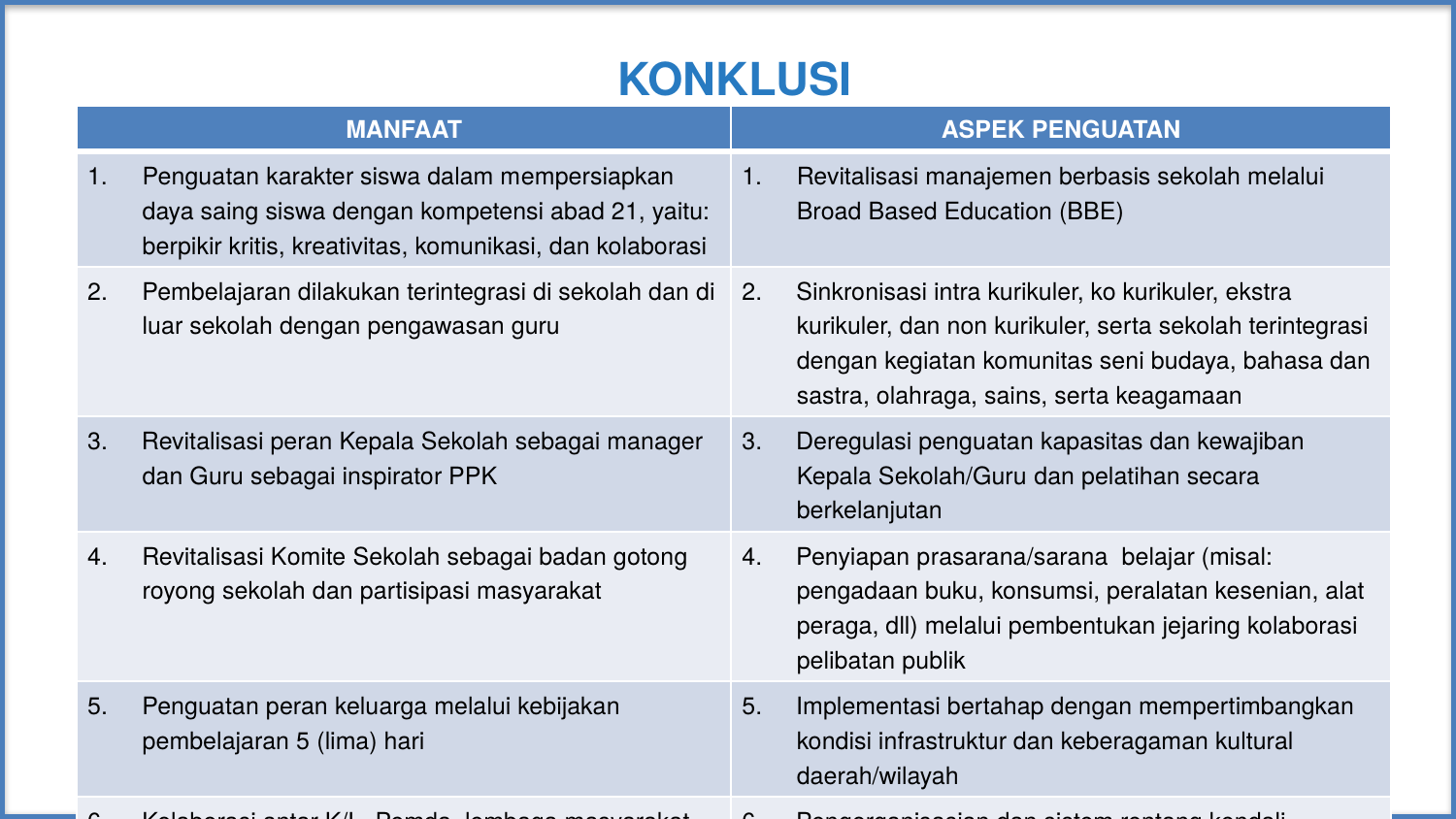

KONKLUSI
| MANFAAT | ASPEK PENGUATAN |
| --- | --- |
| Penguatan karakter siswa dalam mempersiapkan daya saing siswa dengan kompetensi abad 21, yaitu: berpikir kritis, kreativitas, komunikasi, dan kolaborasi | Revitalisasi manajemen berbasis sekolah melalui Broad Based Education (BBE) |
| 2. Pembelajaran dilakukan terintegrasi di sekolah dan di luar sekolah dengan pengawasan guru | 2. Sinkronisasi intra kurikuler, ko kurikuler, ekstra kurikuler, dan non kurikuler, serta sekolah terintegrasi dengan kegiatan komunitas seni budaya, bahasa dan sastra, olahraga, sains, serta keagamaan |
| 3. Revitalisasi peran Kepala Sekolah sebagai manager dan Guru sebagai inspirator PPK | 3. Deregulasi penguatan kapasitas dan kewajiban Kepala Sekolah/Guru dan pelatihan secara berkelanjutan |
| 4. Revitalisasi Komite Sekolah sebagai badan gotong royong sekolah dan partisipasi masyarakat | 4. Penyiapan prasarana/sarana belajar (misal: pengadaan buku, konsumsi, peralatan kesenian, alat peraga, dll) melalui pembentukan jejaring kolaborasi pelibatan publik |
| 5. Penguatan peran keluarga melalui kebijakan pembelajaran 5 (lima) hari | 5. Implementasi bertahap dengan mempertimbangkan kondisi infrastruktur dan keberagaman kultural daerah/wilayah |
| 6. Kolaborasi antar K/L, Pemda, lembaga masyarakat, penggiat pendidikan dan sumber-sumber belajar lainnya | 6. Pengorganisasian dan sistem rentang kendali pelibatan publik yang transparan dan akuntabel |
11